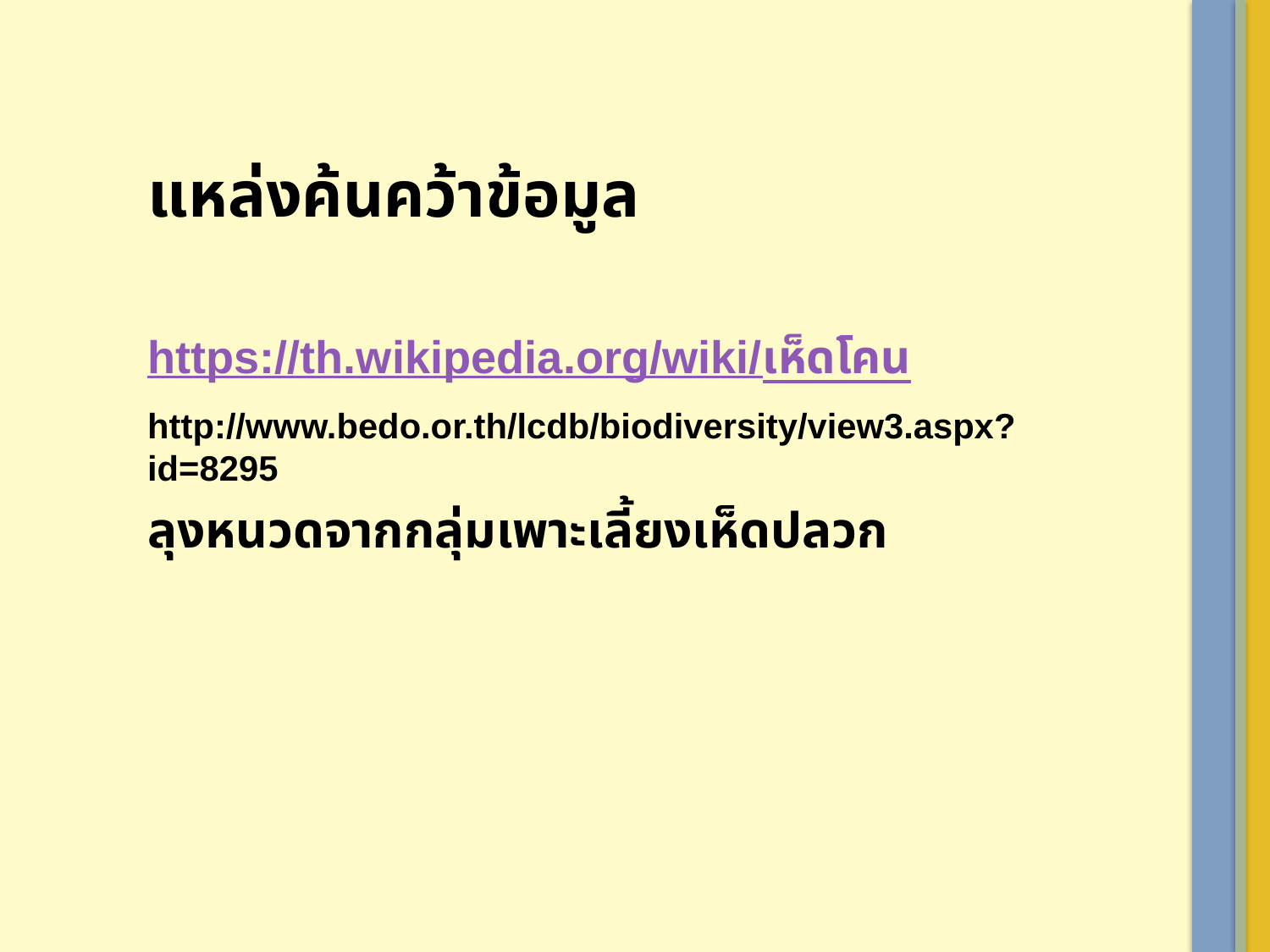

แหล่งค้นคว้าข้อมูล

https://th.wikipedia.org/wiki/เห็ดโคน
http://www.bedo.or.th/lcdb/biodiversity/view3.aspx?id=8295
ลุงหนวดจากกลุ่มเพาะเลี้ยงเห็ดปลวก